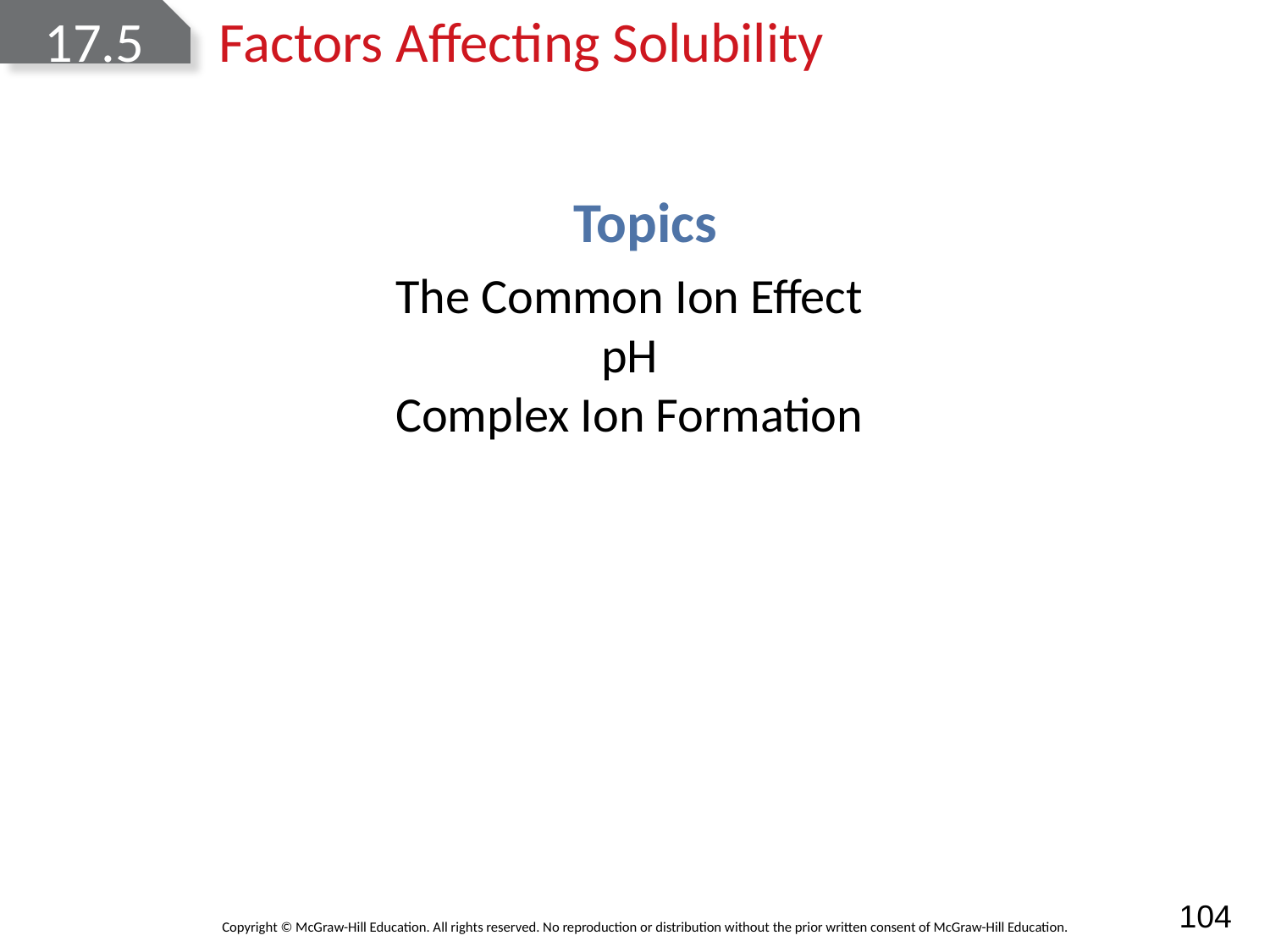

# 17.5	Factors Affecting Solubility
Topics
The Common Ion Effect
pH
Complex Ion Formation